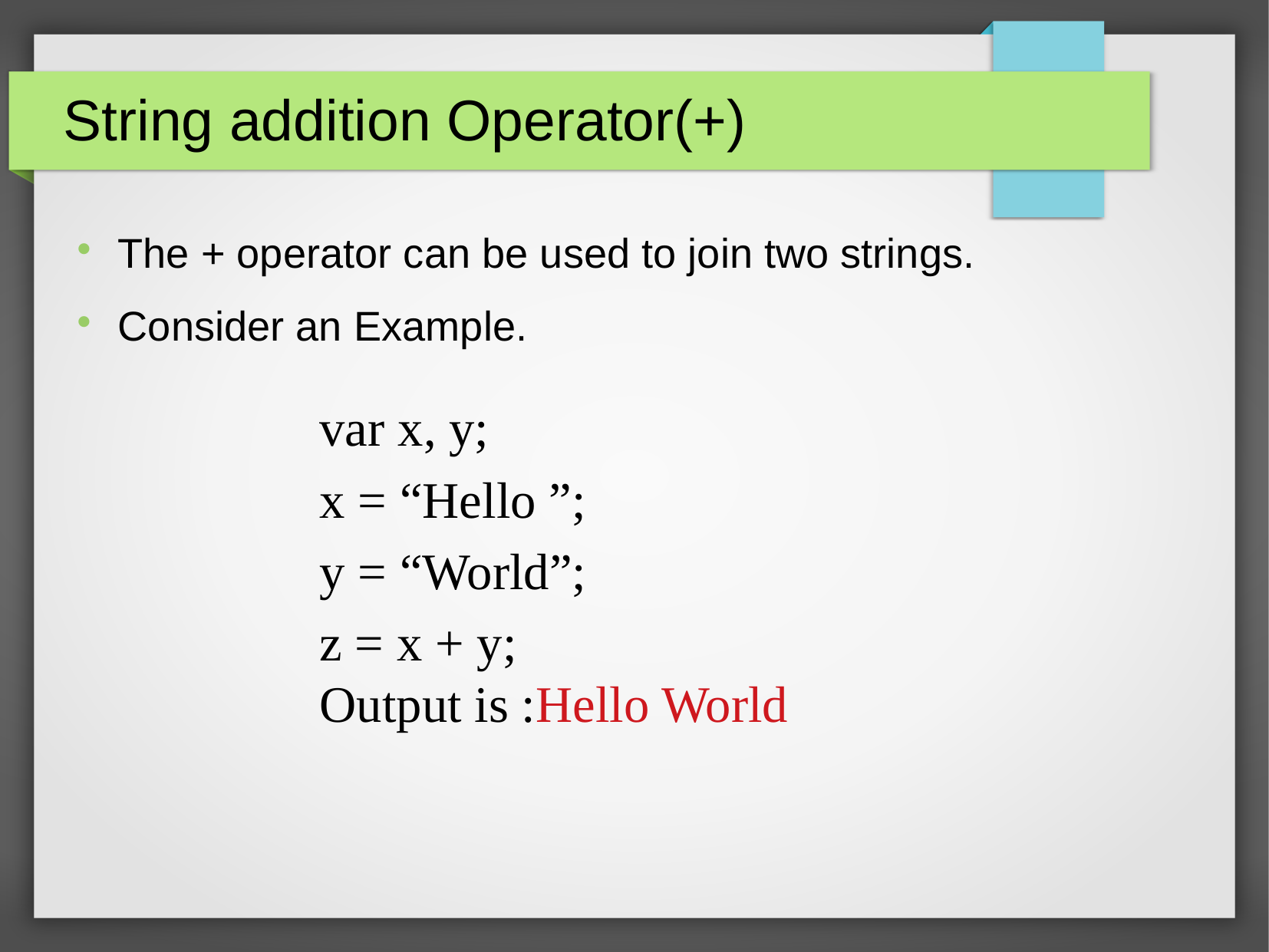

String addition Operator(+)
The + operator can be used to join two strings.
Consider an Example.

var x, y;
x = “Hello ”;
y = “World”;
z = x + y;
Output is :Hello World